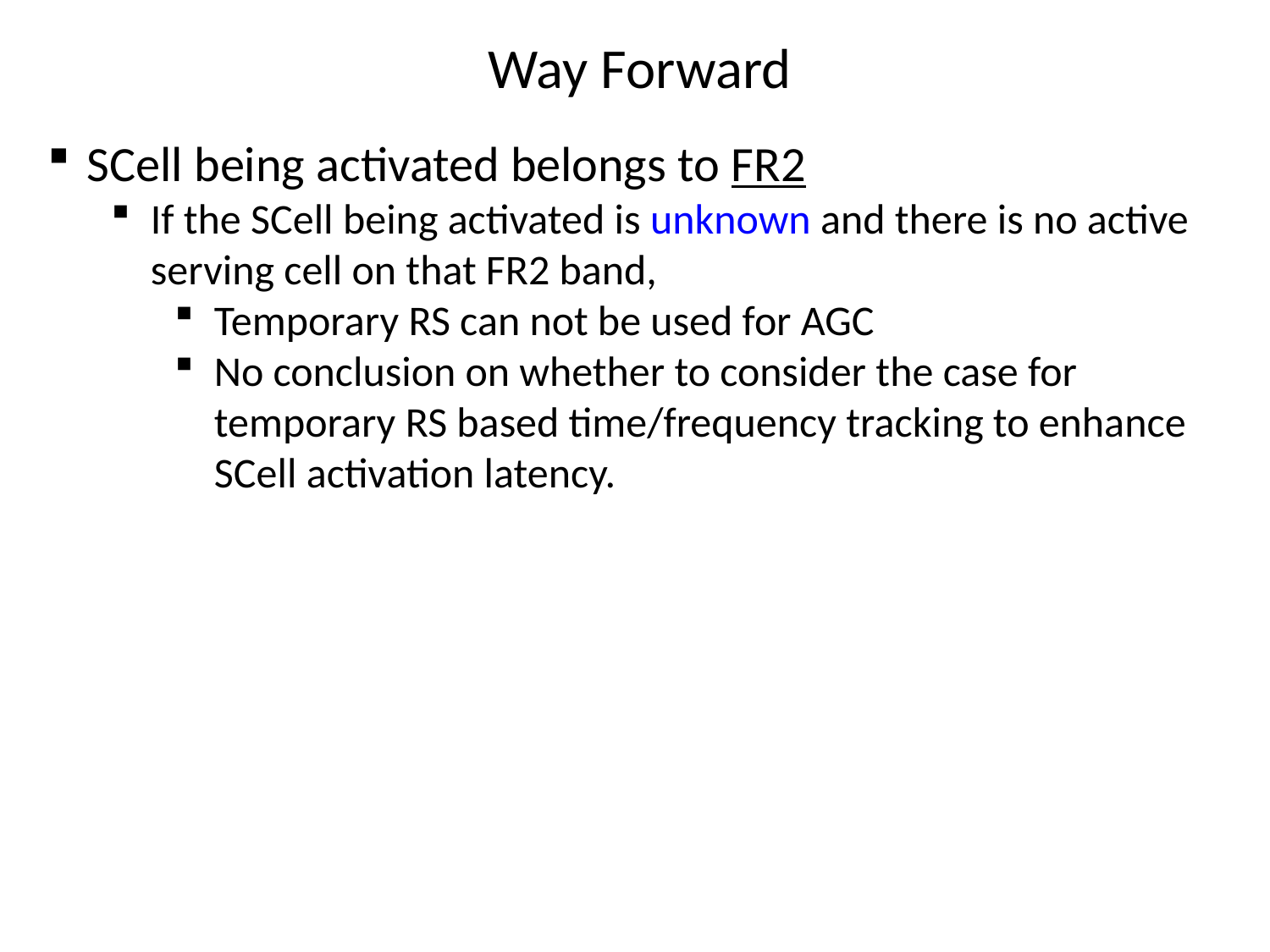

# Way Forward
SCell being activated belongs to FR2
If the SCell being activated is unknown and there is no active serving cell on that FR2 band,
Temporary RS can not be used for AGC
No conclusion on whether to consider the case for temporary RS based time/frequency tracking to enhance SCell activation latency.